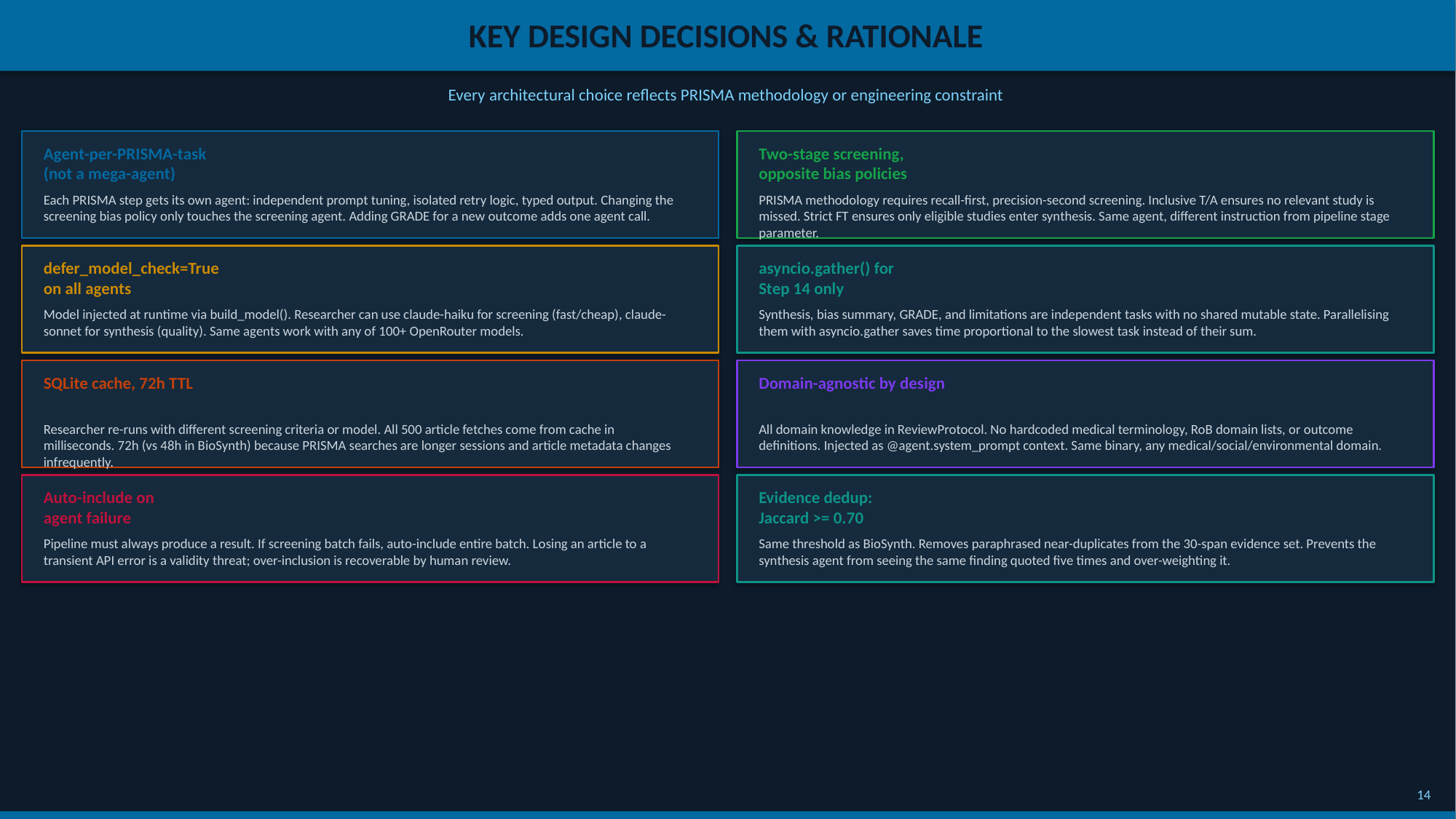

KEY DESIGN DECISIONS & RATIONALE
Every architectural choice reflects PRISMA methodology or engineering constraint

Agent-per-PRISMA-task
(not a mega-agent)
Two-stage screening,
opposite bias policies
Each PRISMA step gets its own agent: independent prompt tuning, isolated retry logic, typed output. Changing the screening bias policy only touches the screening agent. Adding GRADE for a new outcome adds one agent call.
PRISMA methodology requires recall-first, precision-second screening. Inclusive T/A ensures no relevant study is missed. Strict FT ensures only eligible studies enter synthesis. Same agent, different instruction from pipeline stage parameter.

defer_model_check=True
on all agents
asyncio.gather() for
Step 14 only
Model injected at runtime via build_model(). Researcher can use claude-haiku for screening (fast/cheap), claude-sonnet for synthesis (quality). Same agents work with any of 100+ OpenRouter models.
Synthesis, bias summary, GRADE, and limitations are independent tasks with no shared mutable state. Parallelising them with asyncio.gather saves time proportional to the slowest task instead of their sum.

SQLite cache, 72h TTL
Domain-agnostic by design
Researcher re-runs with different screening criteria or model. All 500 article fetches come from cache in milliseconds. 72h (vs 48h in BioSynth) because PRISMA searches are longer sessions and article metadata changes infrequently.
All domain knowledge in ReviewProtocol. No hardcoded medical terminology, RoB domain lists, or outcome definitions. Injected as @agent.system_prompt context. Same binary, any medical/social/environmental domain.

Auto-include on
agent failure
Evidence dedup:
Jaccard >= 0.70
Pipeline must always produce a result. If screening batch fails, auto-include entire batch. Losing an article to a transient API error is a validity threat; over-inclusion is recoverable by human review.
Same threshold as BioSynth. Removes paraphrased near-duplicates from the 30-span evidence set. Prevents the synthesis agent from seeing the same finding quoted five times and over-weighting it.
14